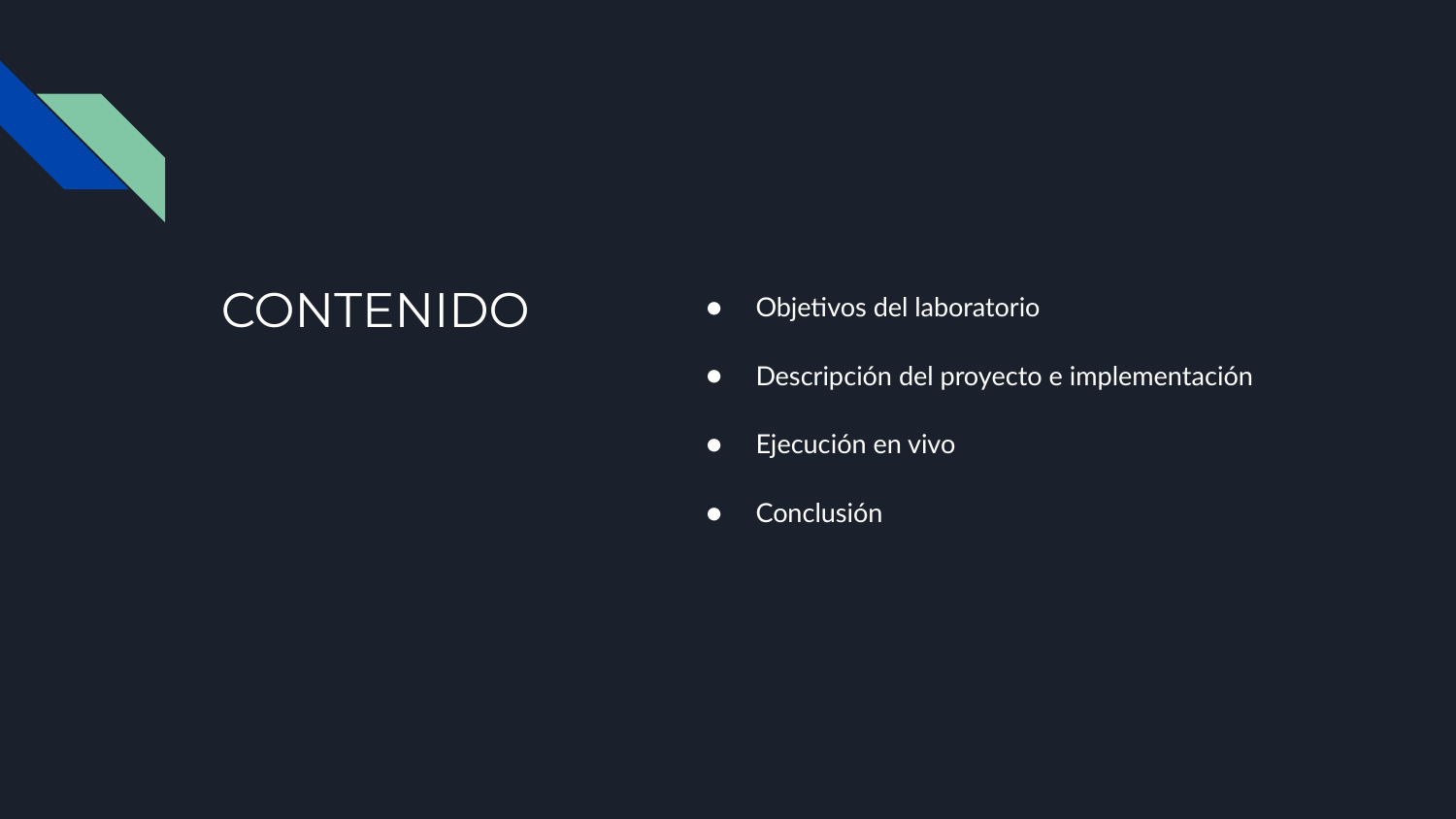

# CONTENIDO
Objetivos del laboratorio
Descripción del proyecto e implementación
Ejecución en vivo
Conclusión